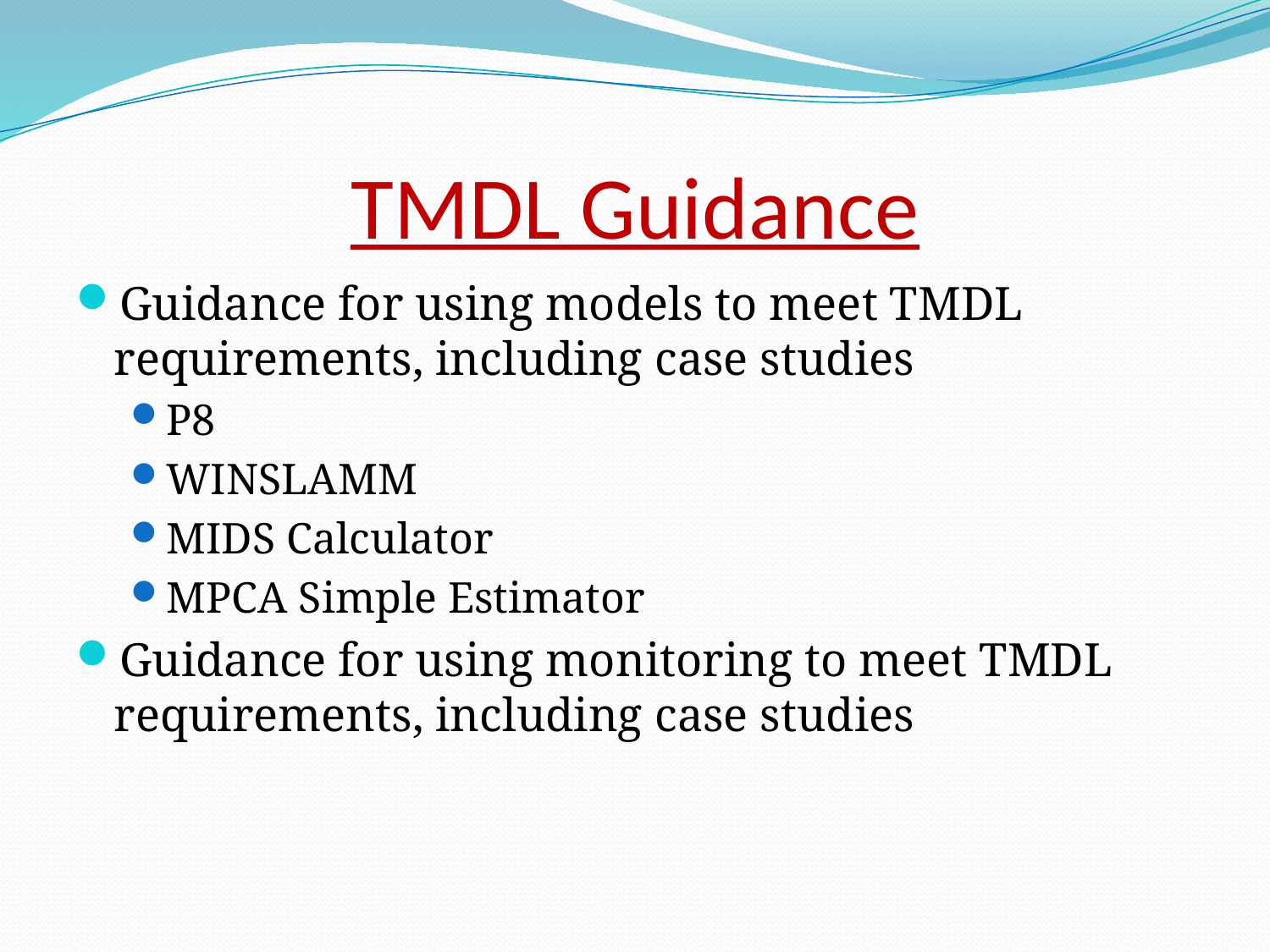

# TMDL Guidance
Guidance for using models to meet TMDL requirements, including case studies
P8
WINSLAMM
MIDS Calculator
MPCA Simple Estimator
Guidance for using monitoring to meet TMDL requirements, including case studies